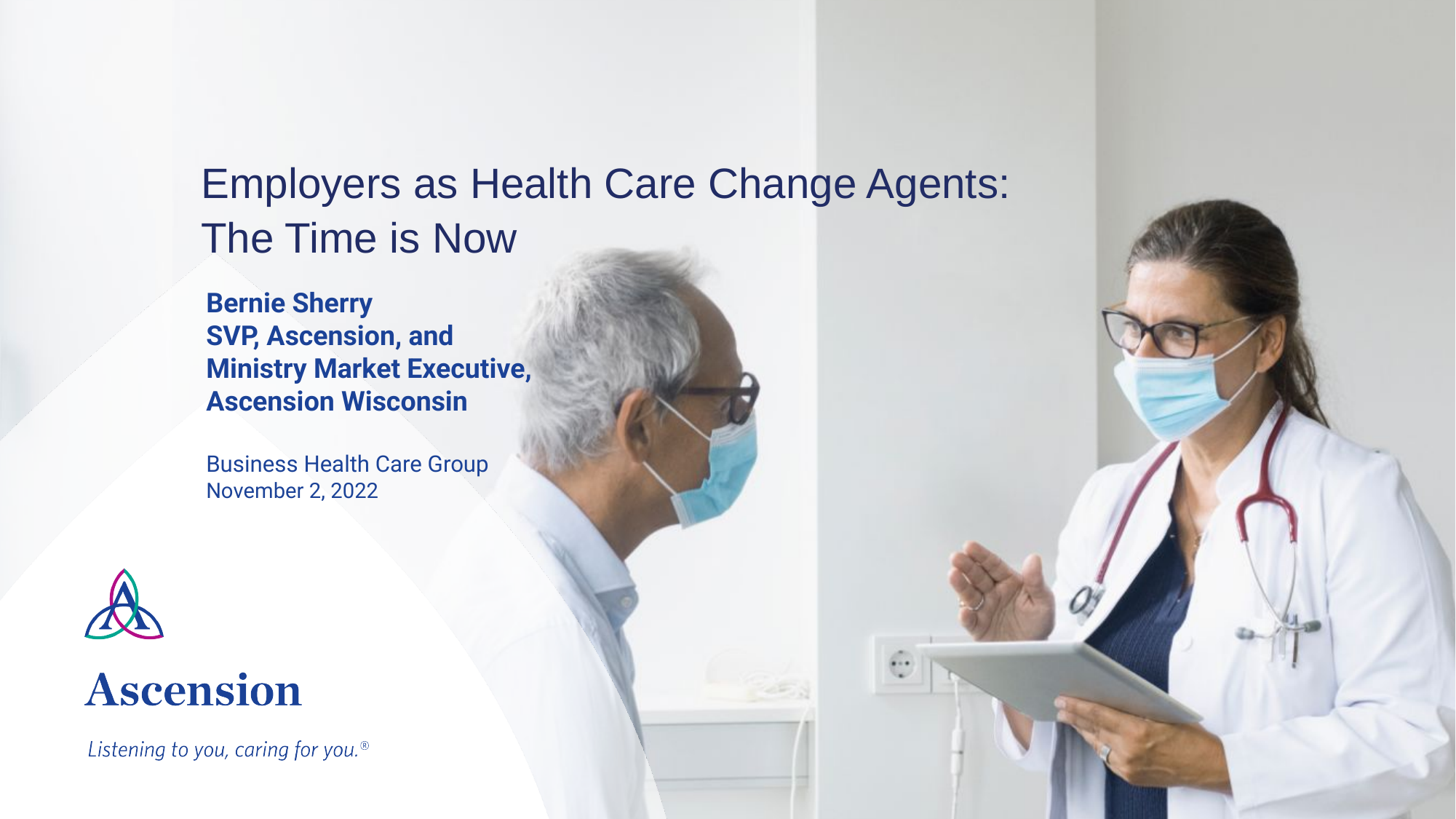

# Employers as Health Care Change Agents: The Time is Now
Bernie Sherry
SVP, Ascension, and Ministry Market Executive, Ascension Wisconsin

Business Health Care Group
November 2, 2022